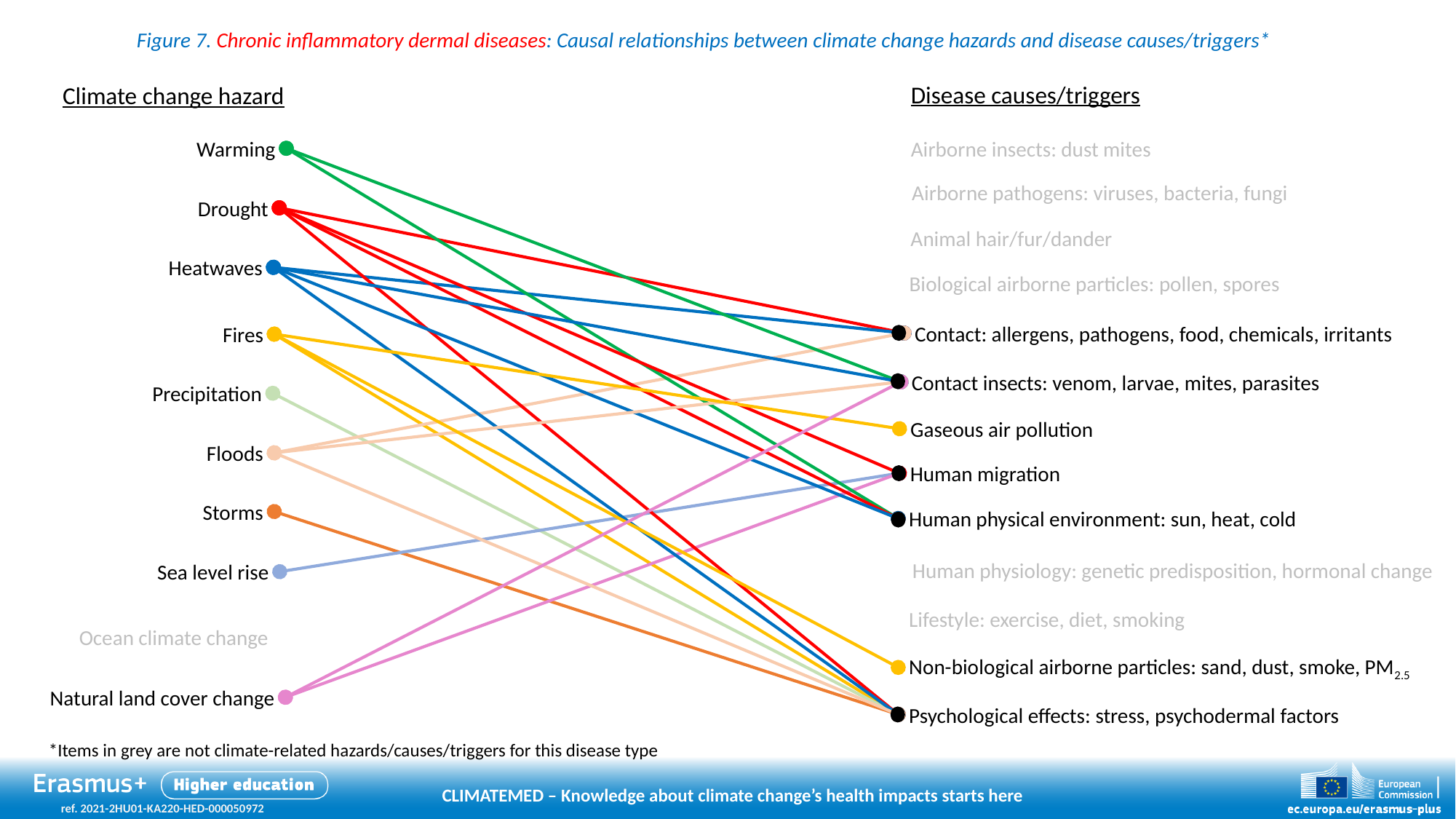

Figure 7. Chronic inflammatory dermal diseases: Causal relationships between climate change hazards and disease causes/triggers*
Disease causes/triggers
Climate change hazard
 Warming
Airborne insects: dust mites
Airborne pathogens: viruses, bacteria, fungi
Drought
Animal hair/fur/dander
Heatwaves
Biological airborne particles: pollen, spores
Contact: allergens, pathogens, food, chemicals, irritants
Fires

Contact insects: venom, larvae, mites, parasites

Precipitation
Gaseous air pollution
Floods
Human migration

Storms
Human physical environment: sun, heat, cold

Human physiology: genetic predisposition, hormonal change
Sea level rise
Lifestyle: exercise, diet, smoking
Ocean climate change
Non-biological airborne particles: sand, dust, smoke, PM2.5
Natural land cover change
Psychological effects: stress, psychodermal factors

*Items in grey are not climate-related hazards/causes/triggers for this disease type